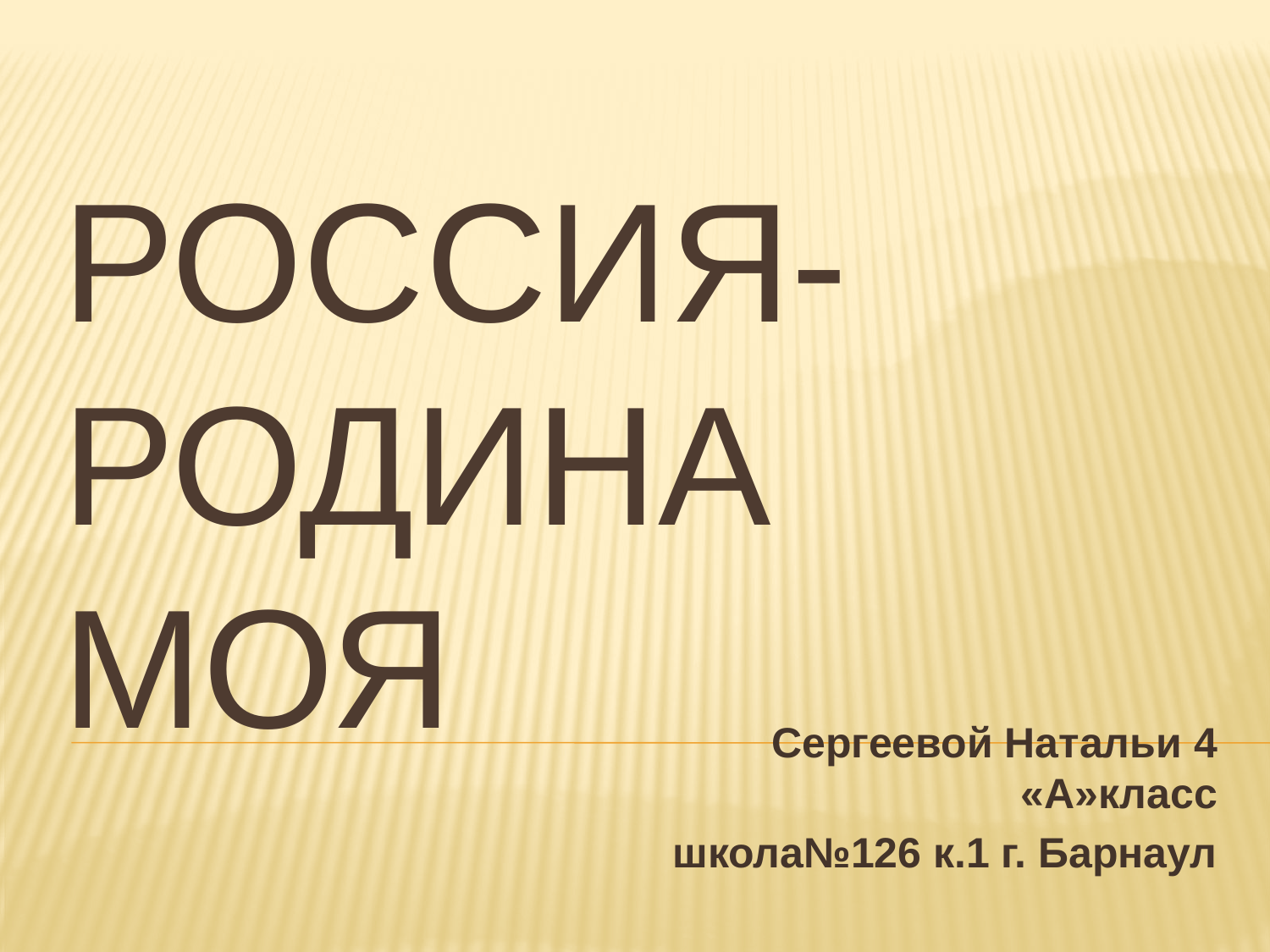

# Россия-родина моя
Сергеевой Натальи 4 «А»класс
 школа№126 к.1 г. Барнаул